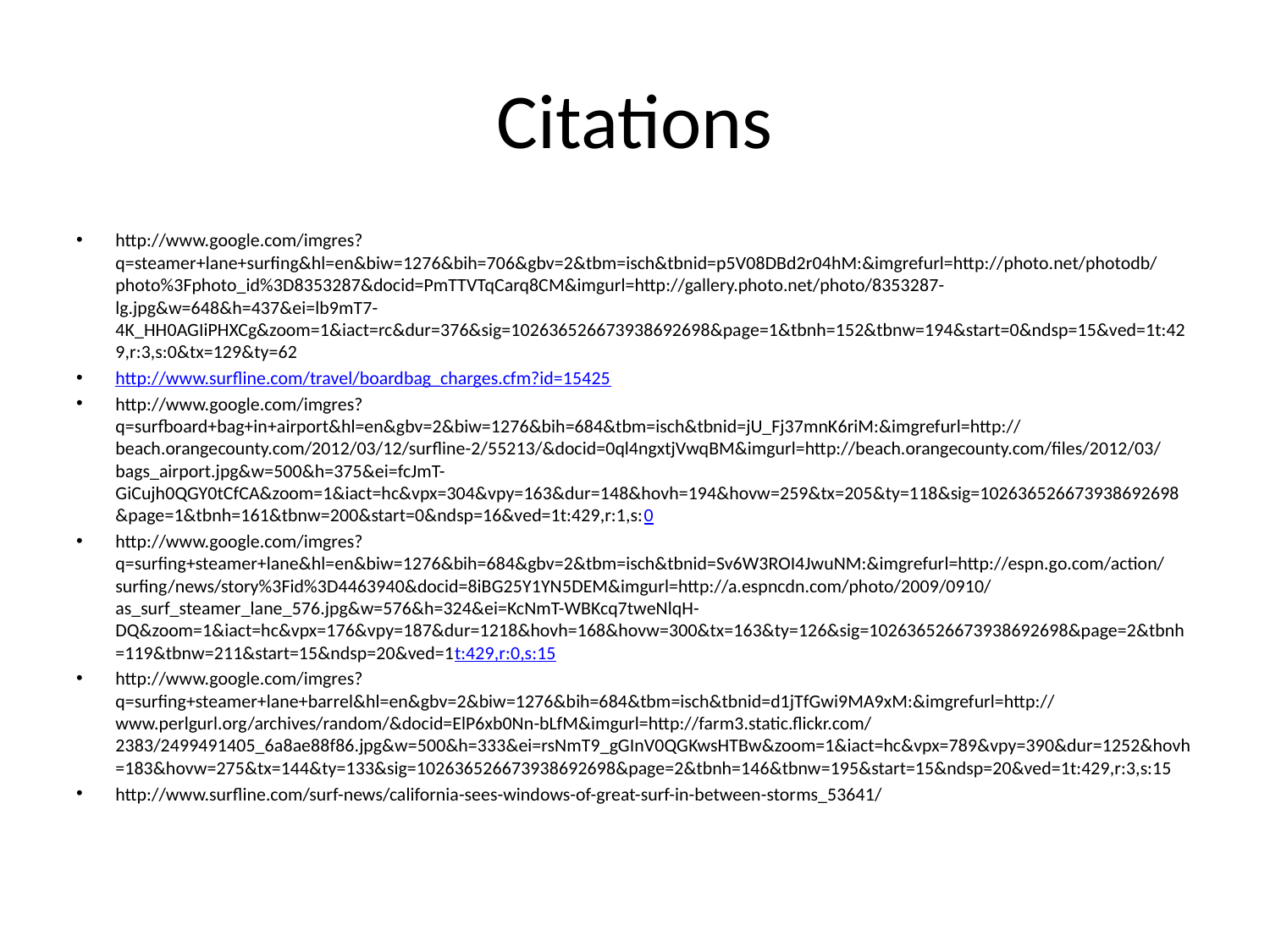

# Citations
http://www.google.com/imgres?q=steamer+lane+surfing&hl=en&biw=1276&bih=706&gbv=2&tbm=isch&tbnid=p5V08DBd2r04hM:&imgrefurl=http://photo.net/photodb/photo%3Fphoto_id%3D8353287&docid=PmTTVTqCarq8CM&imgurl=http://gallery.photo.net/photo/8353287-lg.jpg&w=648&h=437&ei=lb9mT7-4K_HH0AGIiPHXCg&zoom=1&iact=rc&dur=376&sig=102636526673938692698&page=1&tbnh=152&tbnw=194&start=0&ndsp=15&ved=1t:429,r:3,s:0&tx=129&ty=62
http://www.surfline.com/travel/boardbag_charges.cfm?id=15425
http://www.google.com/imgres?q=surfboard+bag+in+airport&hl=en&gbv=2&biw=1276&bih=684&tbm=isch&tbnid=jU_Fj37mnK6riM:&imgrefurl=http://beach.orangecounty.com/2012/03/12/surfline-2/55213/&docid=0ql4ngxtjVwqBM&imgurl=http://beach.orangecounty.com/files/2012/03/bags_airport.jpg&w=500&h=375&ei=fcJmT-GiCujh0QGY0tCfCA&zoom=1&iact=hc&vpx=304&vpy=163&dur=148&hovh=194&hovw=259&tx=205&ty=118&sig=102636526673938692698&page=1&tbnh=161&tbnw=200&start=0&ndsp=16&ved=1t:429,r:1,s:0
http://www.google.com/imgres?q=surfing+steamer+lane&hl=en&biw=1276&bih=684&gbv=2&tbm=isch&tbnid=Sv6W3ROI4JwuNM:&imgrefurl=http://espn.go.com/action/surfing/news/story%3Fid%3D4463940&docid=8iBG25Y1YN5DEM&imgurl=http://a.espncdn.com/photo/2009/0910/as_surf_steamer_lane_576.jpg&w=576&h=324&ei=KcNmT-WBKcq7tweNlqH-DQ&zoom=1&iact=hc&vpx=176&vpy=187&dur=1218&hovh=168&hovw=300&tx=163&ty=126&sig=102636526673938692698&page=2&tbnh=119&tbnw=211&start=15&ndsp=20&ved=1t:429,r:0,s:15
http://www.google.com/imgres?q=surfing+steamer+lane+barrel&hl=en&gbv=2&biw=1276&bih=684&tbm=isch&tbnid=d1jTfGwi9MA9xM:&imgrefurl=http://www.perlgurl.org/archives/random/&docid=ElP6xb0Nn-bLfM&imgurl=http://farm3.static.flickr.com/2383/2499491405_6a8ae88f86.jpg&w=500&h=333&ei=rsNmT9_gGInV0QGKwsHTBw&zoom=1&iact=hc&vpx=789&vpy=390&dur=1252&hovh=183&hovw=275&tx=144&ty=133&sig=102636526673938692698&page=2&tbnh=146&tbnw=195&start=15&ndsp=20&ved=1t:429,r:3,s:15
http://www.surfline.com/surf-news/california-sees-windows-of-great-surf-in-between-storms_53641/